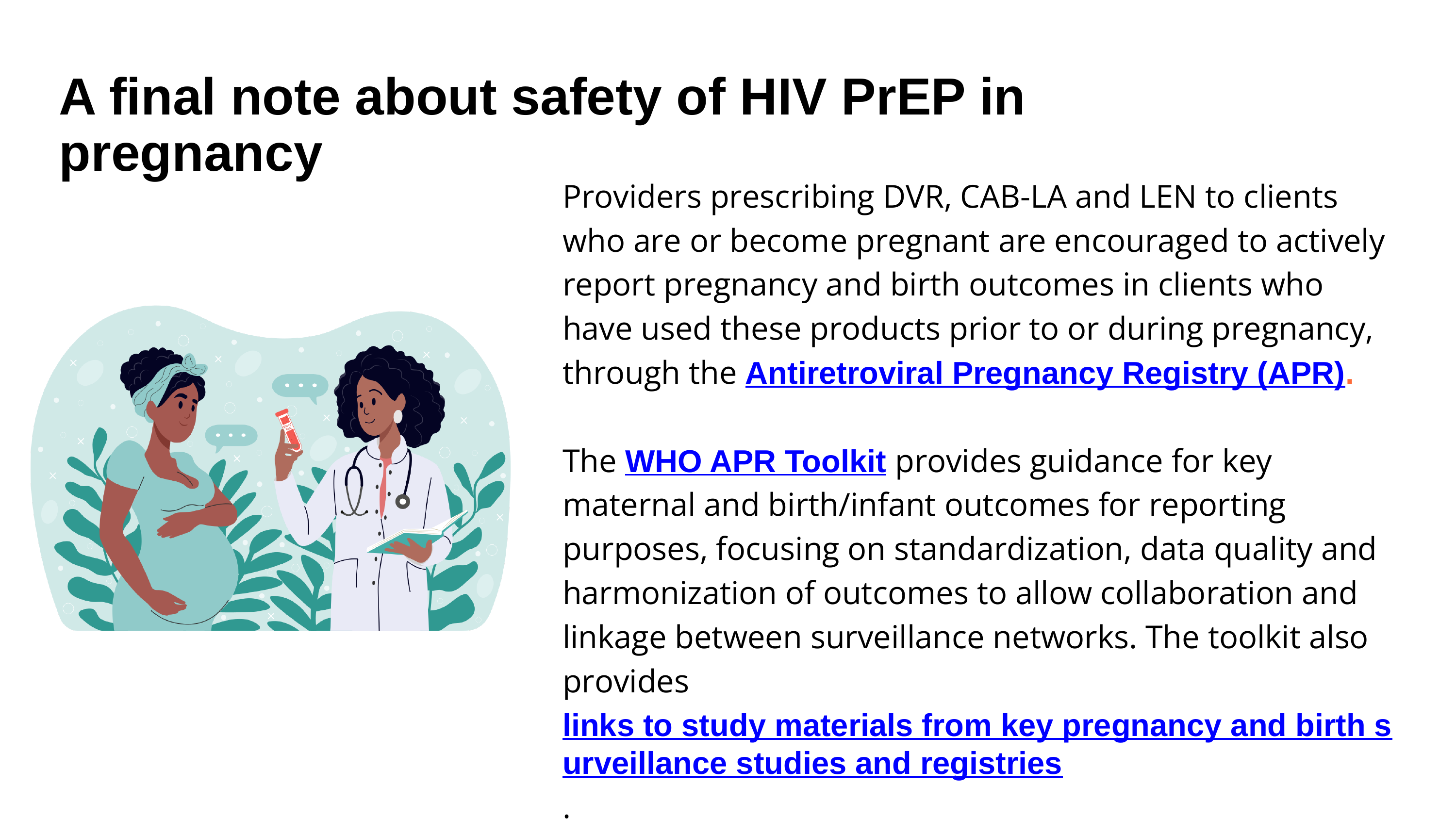

A final note about safety of HIV PrEP in pregnancy
Providers prescribing DVR, CAB-LA and LEN to clients who are or become pregnant are encouraged to actively report pregnancy and birth outcomes in clients who have used these products prior to or during pregnancy, through the Antiretroviral Pregnancy Registry (APR).

The WHO APR Toolkit provides guidance for key maternal and birth/infant outcomes for reporting purposes, focusing on standardization, data quality and harmonization of outcomes to allow collaboration and linkage between surveillance networks. The toolkit also provides links to study materials from key pregnancy and birth surveillance studies and registries.